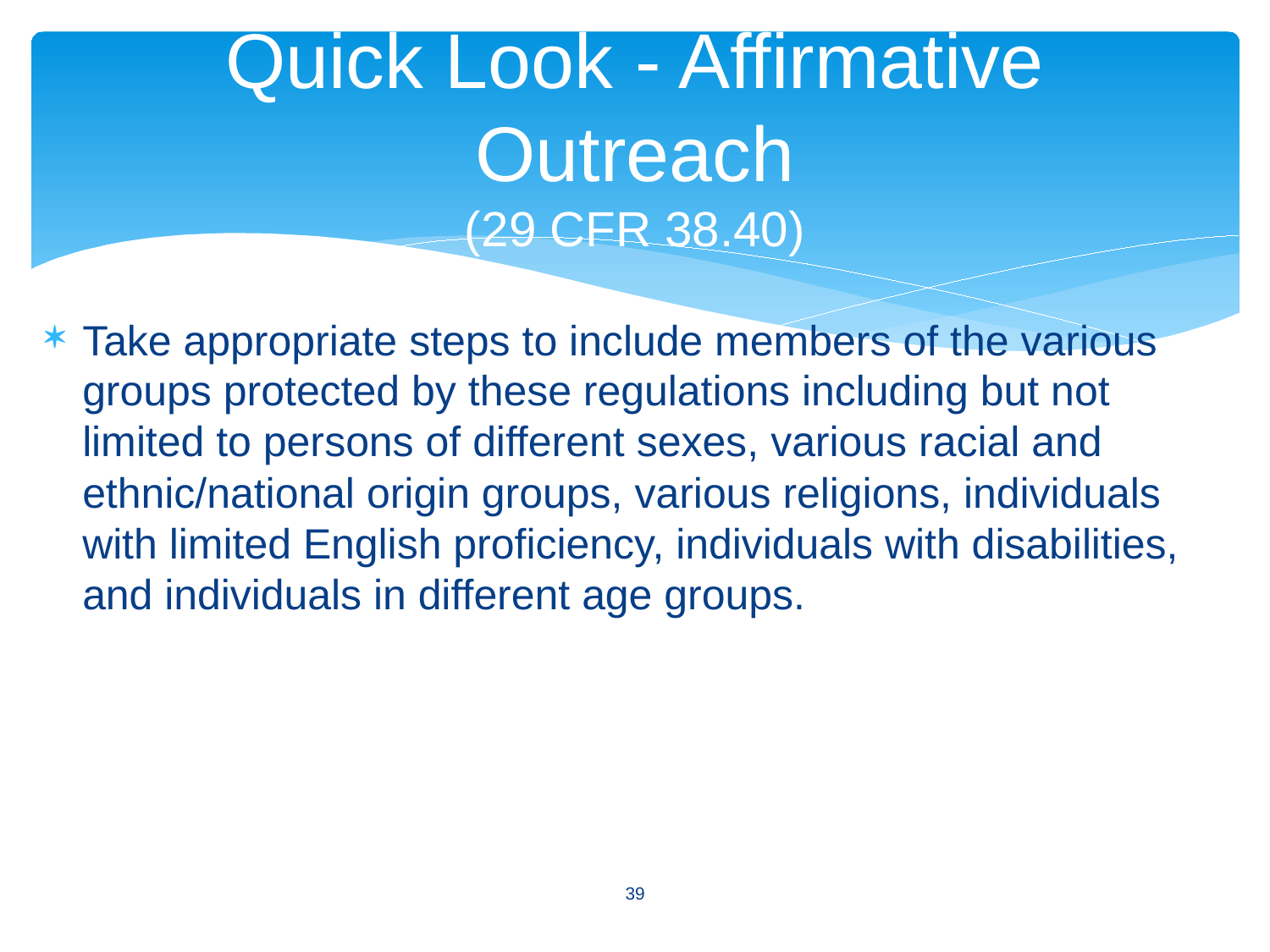

# Quick Look - Affirmative Outreach (29 CFR 38.40)
Take appropriate steps to include members of the various groups protected by these regulations including but not limited to persons of different sexes, various racial and ethnic/national origin groups, various religions, individuals with limited English proficiency, individuals with disabilities, and individuals in different age groups.
39